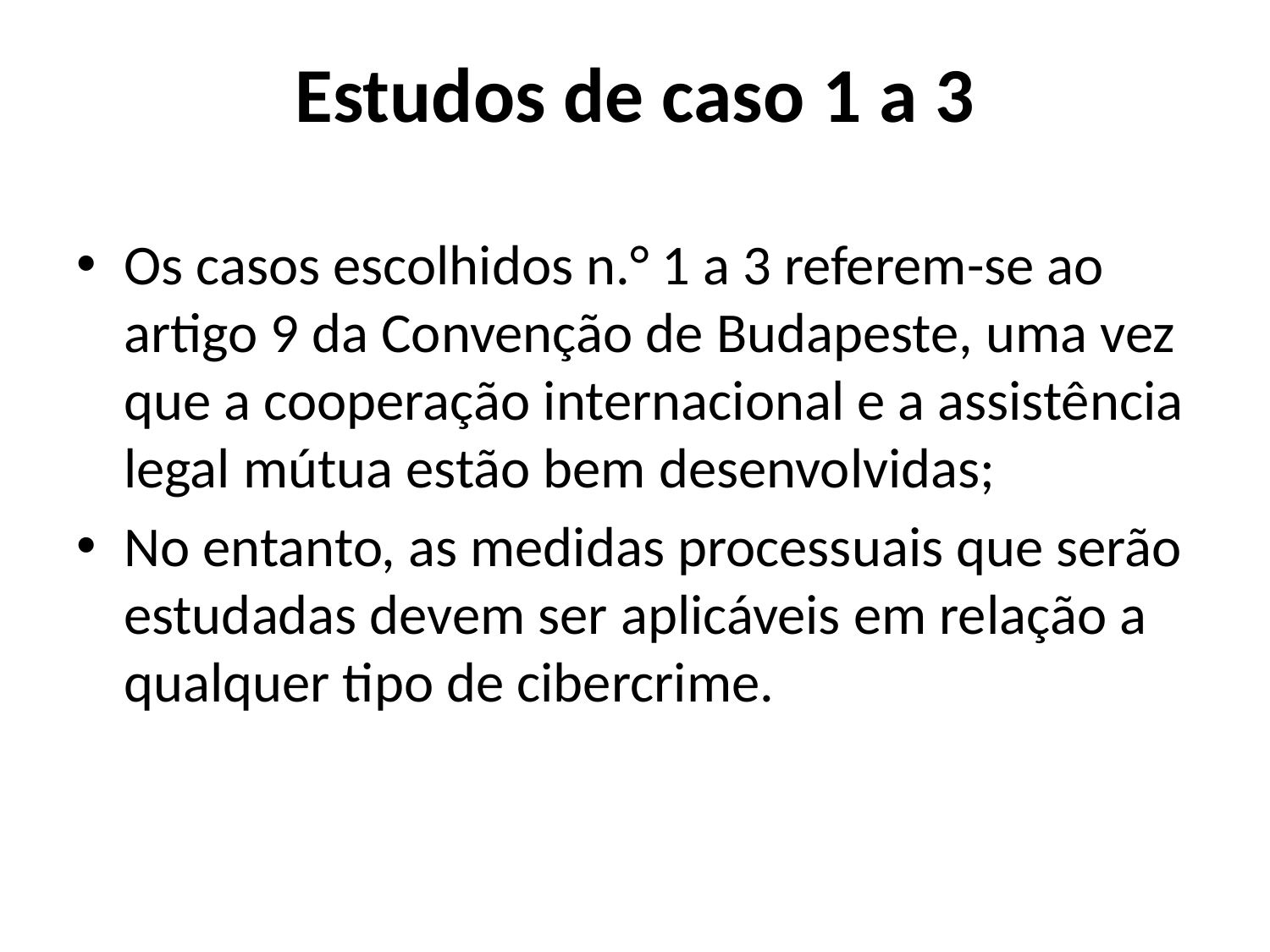

# Estudos de caso 1 a 3
Os casos escolhidos n.° 1 a 3 referem-se ao artigo 9 da Convenção de Budapeste, uma vez que a cooperação internacional e a assistência legal mútua estão bem desenvolvidas;
No entanto, as medidas processuais que serão estudadas devem ser aplicáveis em relação a qualquer tipo de cibercrime.